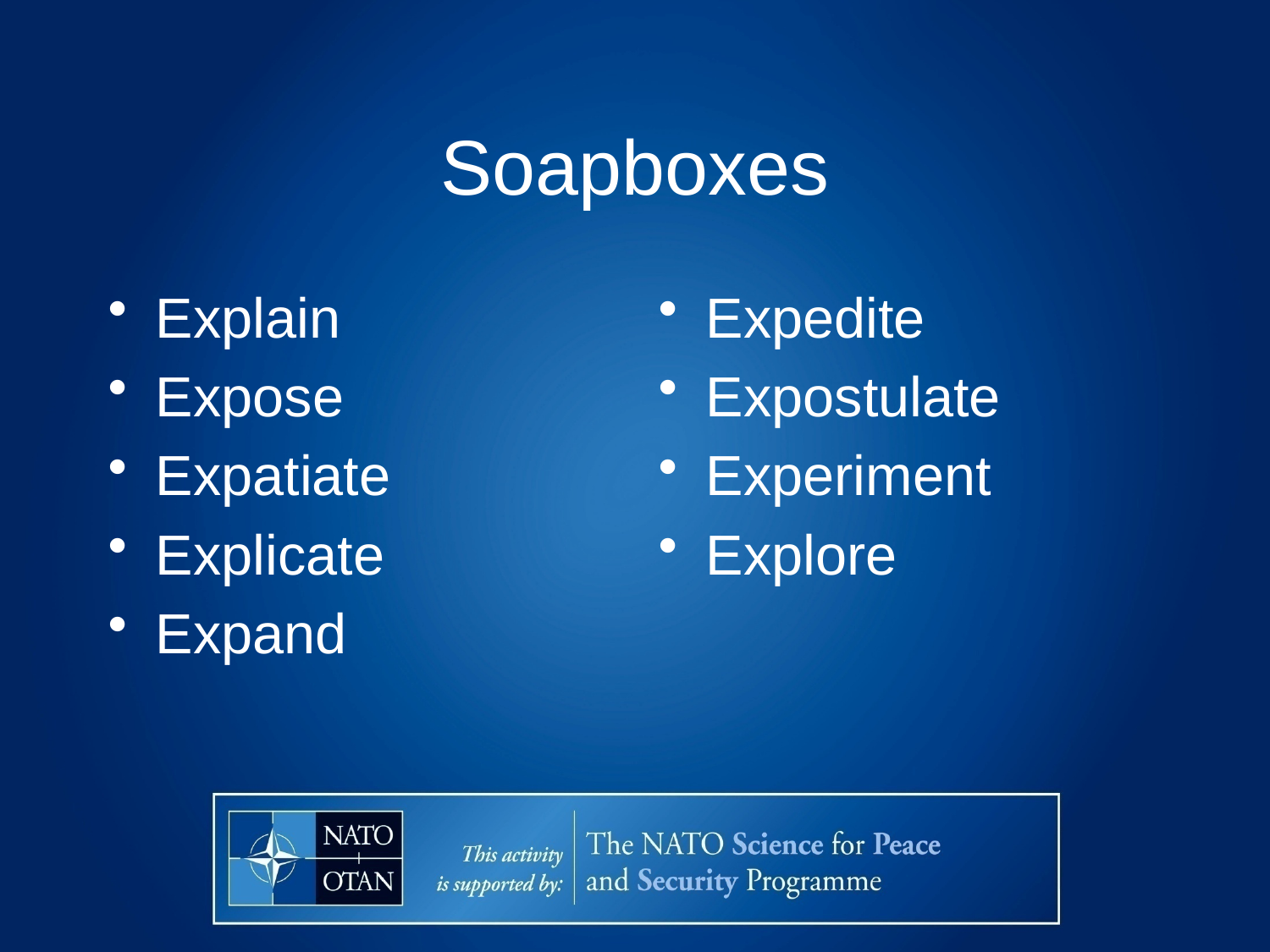

# Soapboxes
Explain
Expose
Expatiate
Explicate
Expand
Expedite
Expostulate
Experiment
Explore